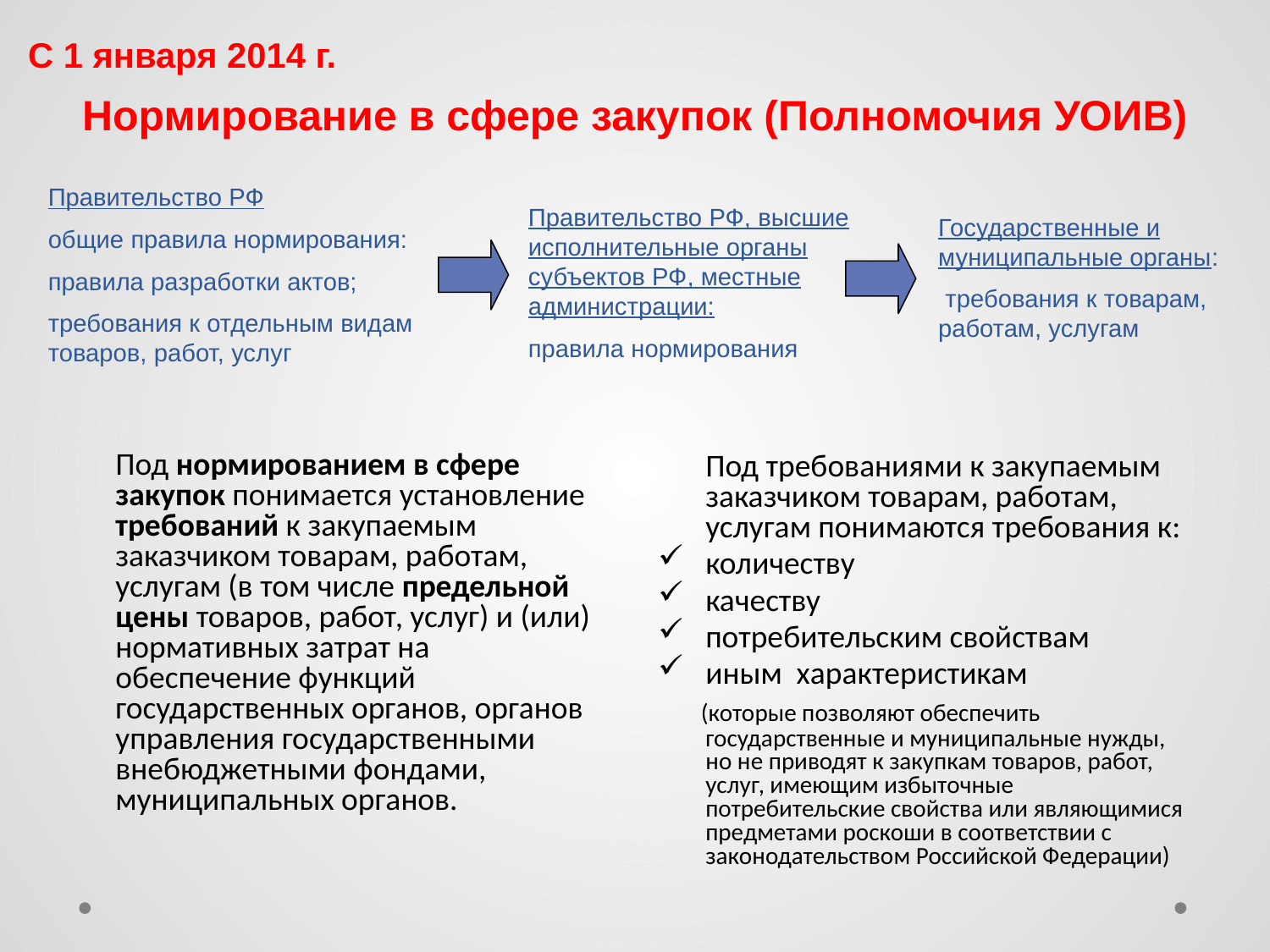

С 1 января 2014 г.
Нормирование в сфере закупок (Полномочия УОИВ)
Правительство РФ
общие правила нормирования:
правила разработки актов;
требования к отдельным видам товаров, работ, услуг
Правительство РФ, высшие исполнительные органы субъектов РФ, местные администрации:
правила нормирования
Государственные и муниципальные органы:
 требования к товарам, работам, услугам

	Под нормированием в сфере закупок понимается установление требований к закупаемым заказчиком товарам, работам, услугам (в том числе предельной цены товаров, работ, услуг) и (или) нормативных затрат на обеспечение функций государственных органов, органов управления государственными внебюджетными фондами, муниципальных органов.
	Под требованиями к закупаемым заказчиком товарам, работам, услугам понимаются требования к:
количеству
качеству
потребительским свойствам
иным  характеристикам
      (которые позволяют обеспечить государственные и муниципальные нужды, но не приводят к закупкам товаров, работ, услуг, имеющим избыточные потребительские свойства или являющимися предметами роскоши в соответствии с законодательством Российской Федерации)